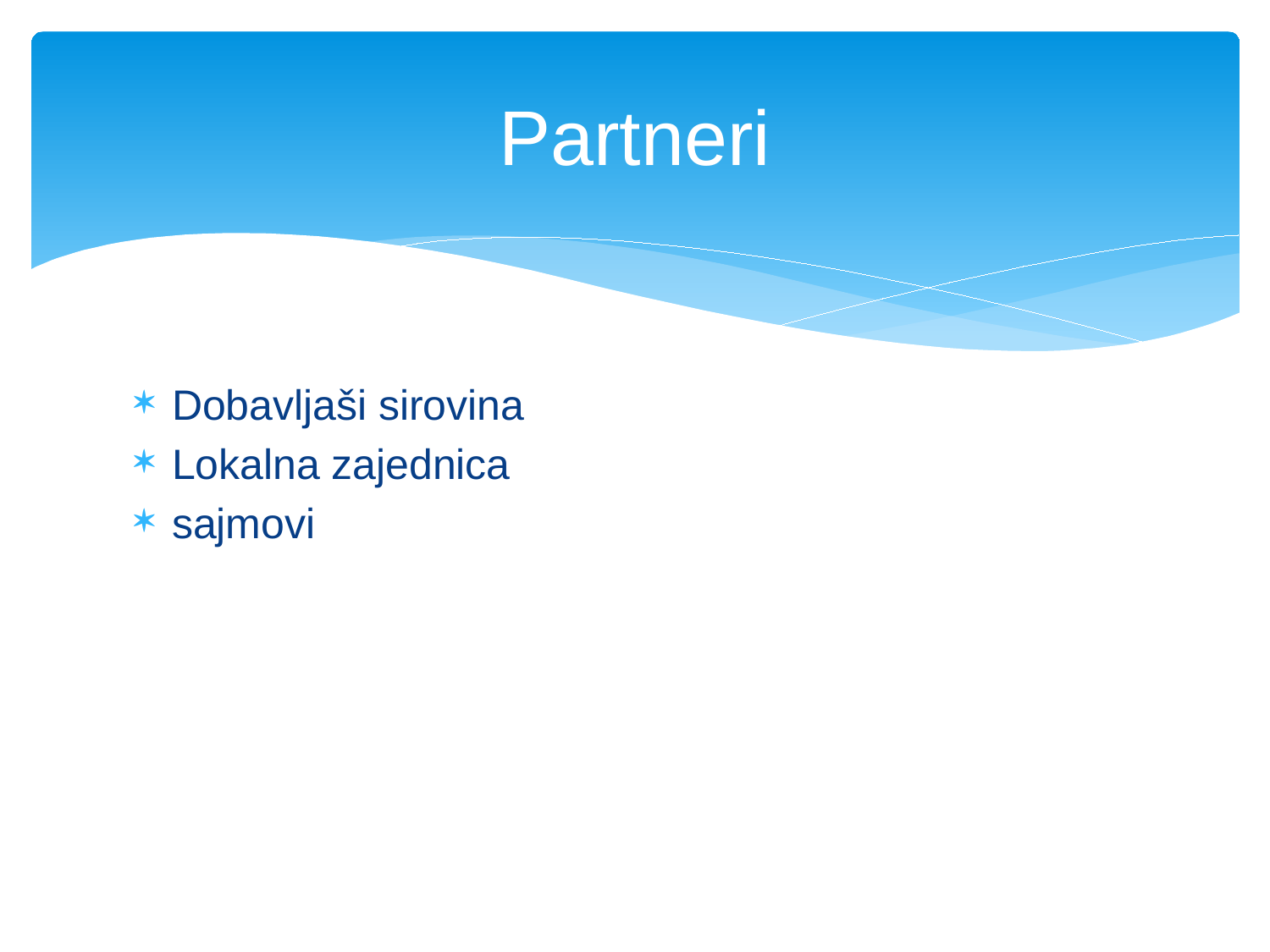

# Partneri
Dobavljaši sirovina
Lokalna zajednica
sajmovi